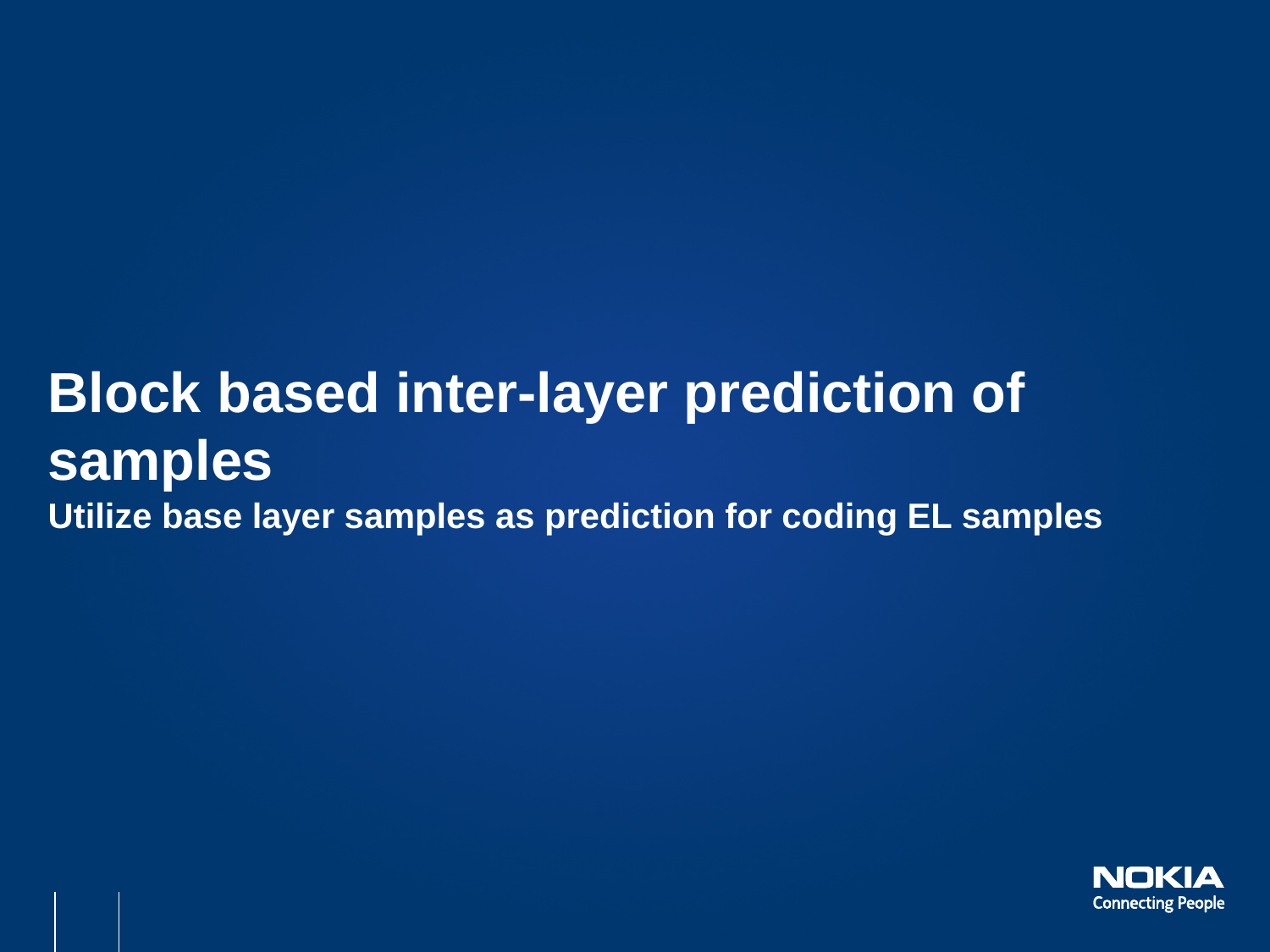

Block based inter-layer prediction of samples
Utilize base layer samples as prediction for coding EL samples